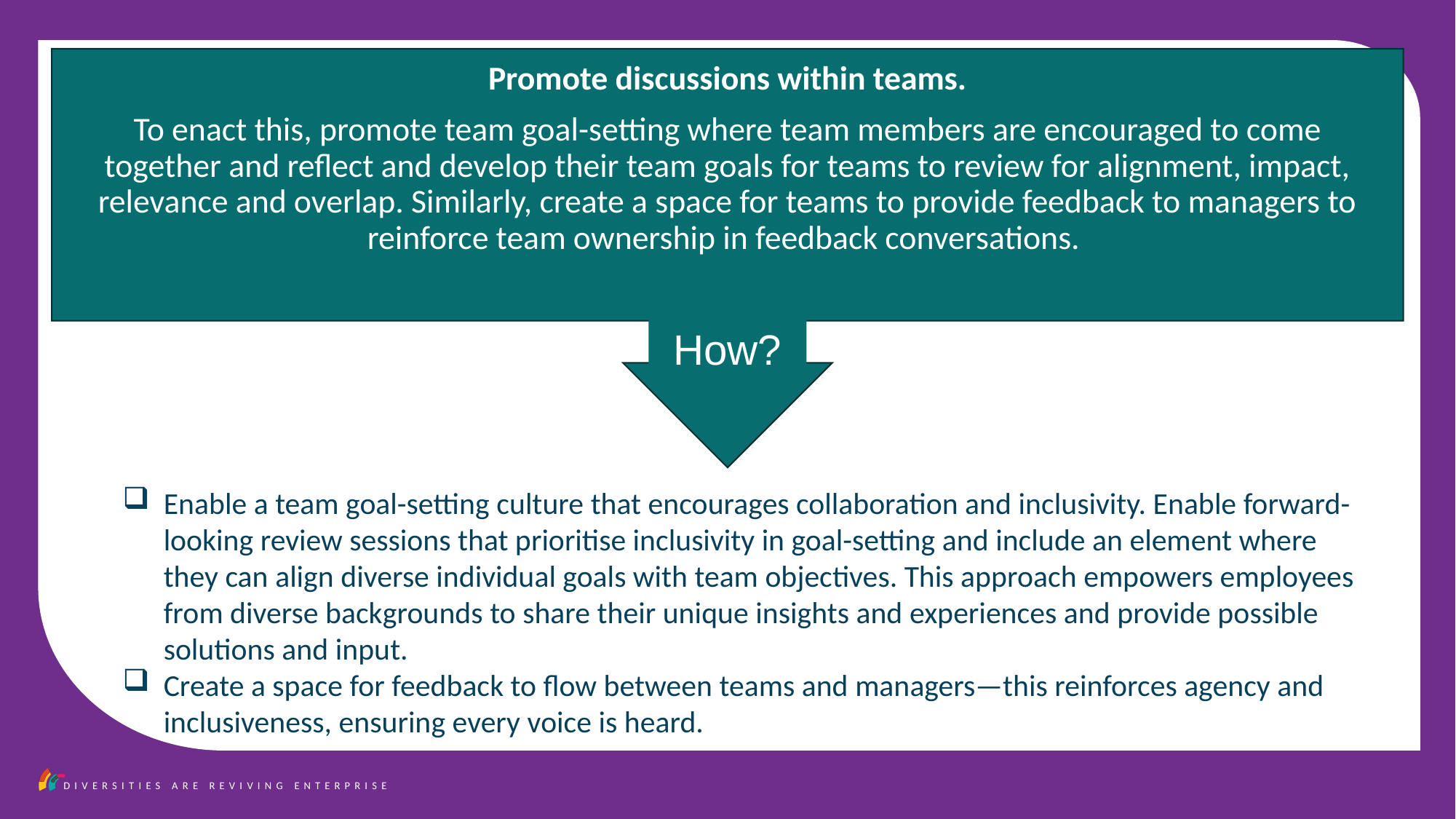

Promote discussions within teams.
To enact this, promote team goal-setting where team members are encouraged to come together and reflect and develop their team goals for teams to review for alignment, impact, relevance and overlap. Similarly, create a space for teams to provide feedback to managers to reinforce team ownership in feedback conversations.

How?
Enable a team goal-setting culture that encourages collaboration and inclusivity. Enable forward-looking review sessions that prioritise inclusivity in goal-setting and include an element where they can align diverse individual goals with team objectives. This approach empowers employees from diverse backgrounds to share their unique insights and experiences and provide possible solutions and input.
Create a space for feedback to flow between teams and managers—this reinforces agency and inclusiveness, ensuring every voice is heard.